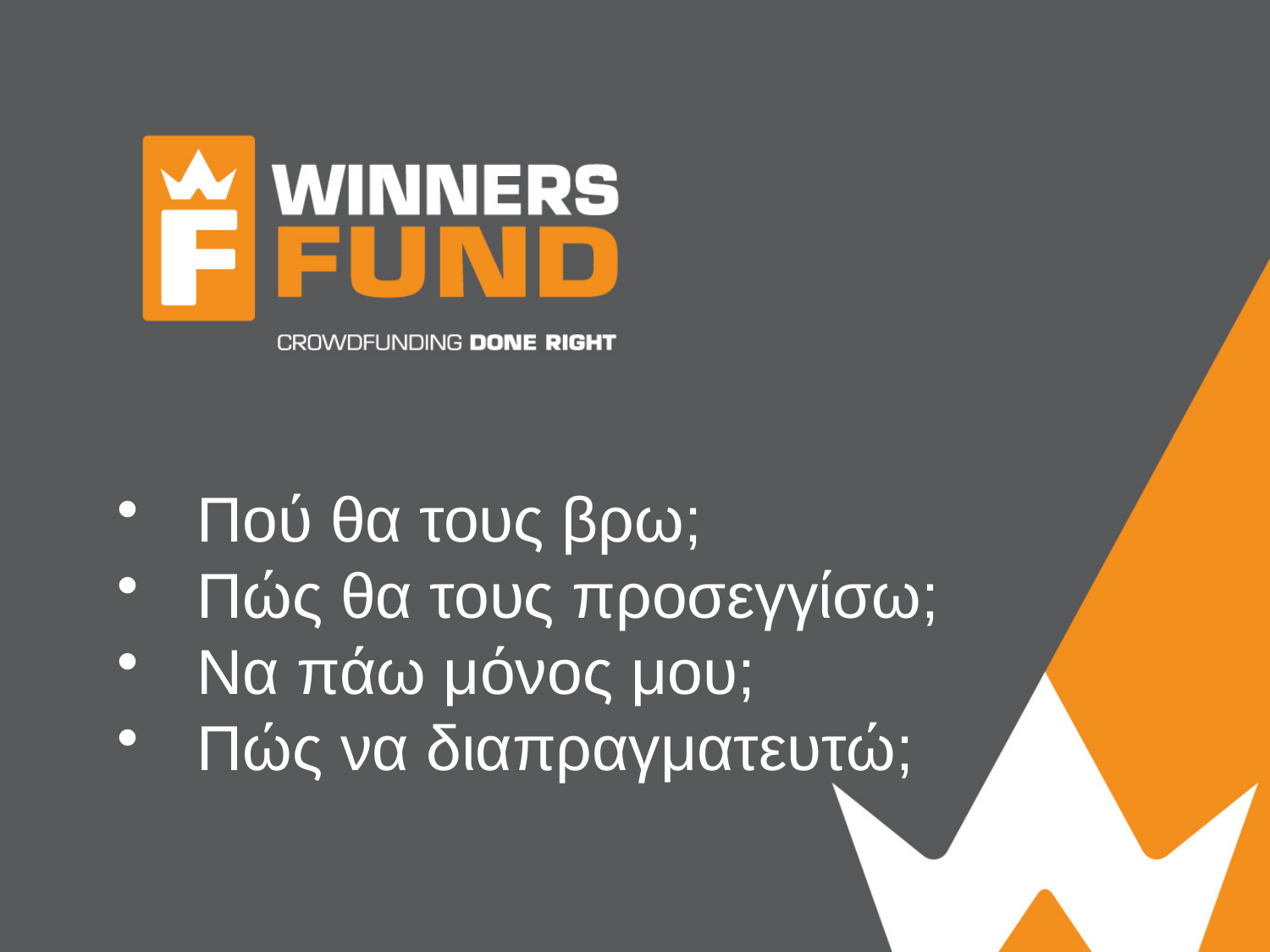

Πού θα τους βρω;
Πώς θα τους προσεγγίσω;
Να πάω μόνος μου;
Πώς να διαπραγματευτώ;